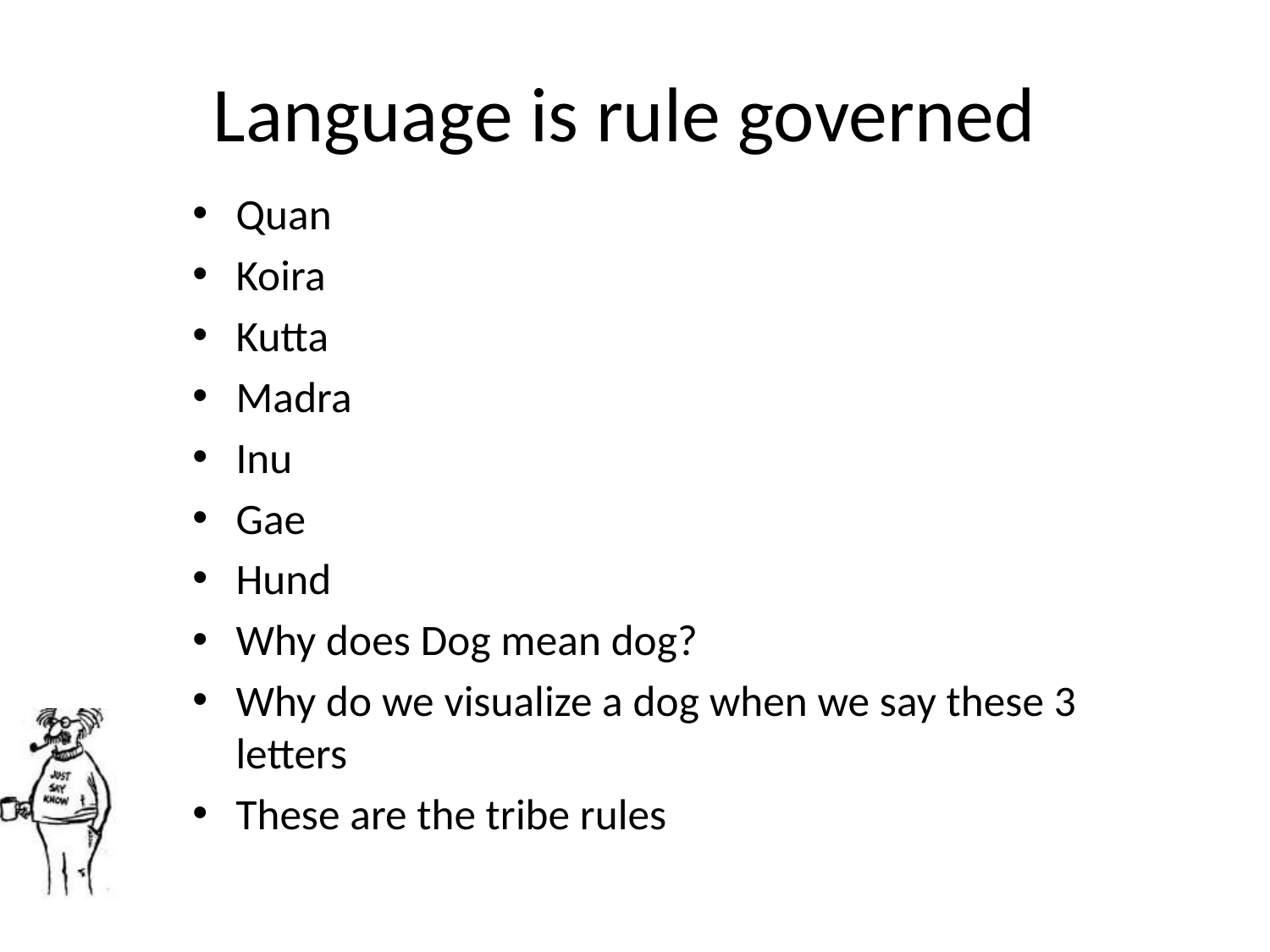

# Language is rule governed
Quan
Koira
Kutta
Madra
Inu
Gae
Hund
Why does Dog mean dog?
Why do we visualize a dog when we say these 3 letters
These are the tribe rules